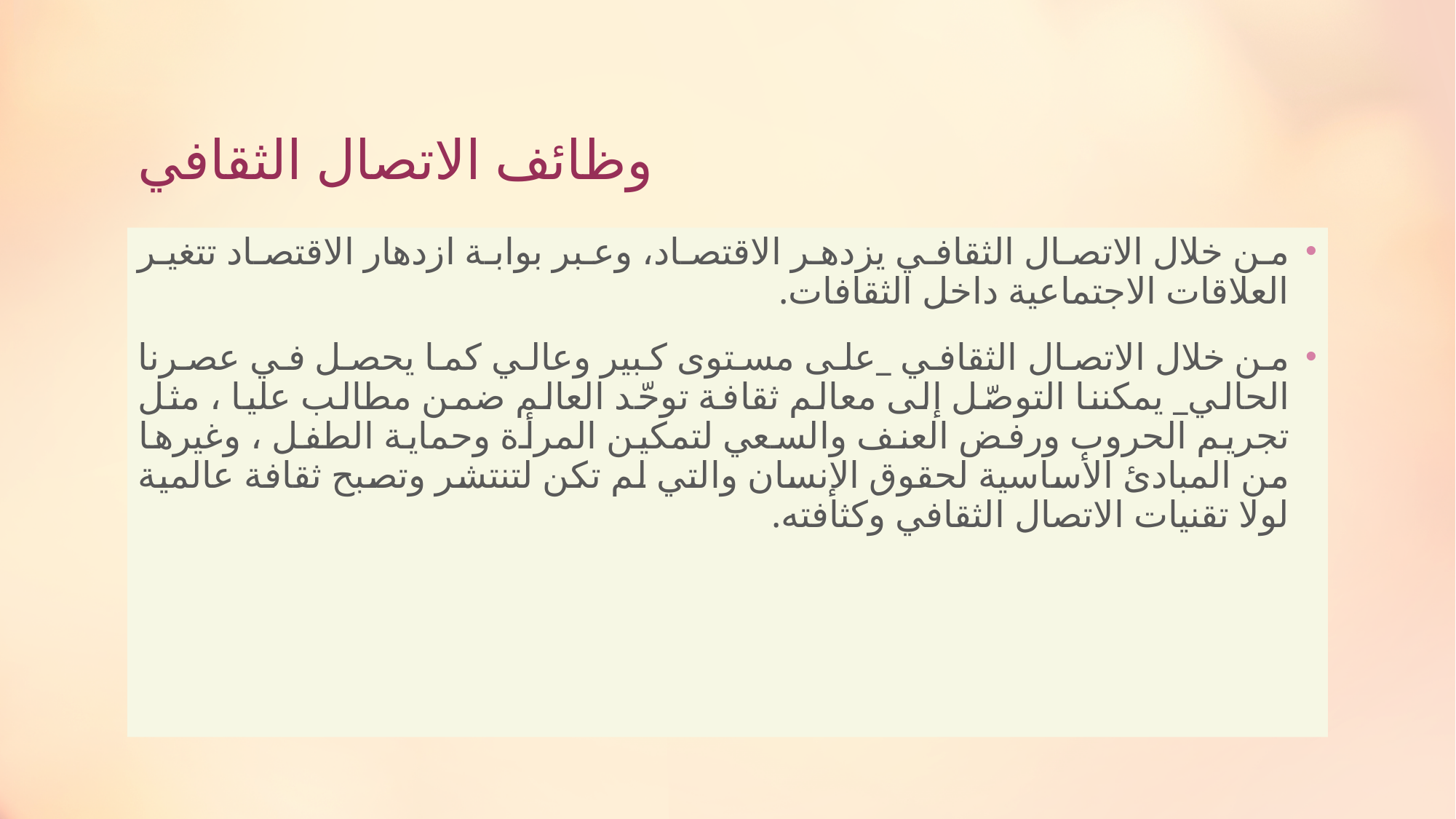

# وظائف الاتصال الثقافي
من خلال الاتصال الثقافي يزدهر الاقتصاد، وعبر بوابة ازدهار الاقتصاد تتغير العلاقات الاجتماعية داخل الثقافات.
من خلال الاتصال الثقافي _على مستوى كبير وعالي كما يحصل في عصرنا الحالي_ يمكننا التوصّل إلى معالم ثقافة توحّد العالم ضمن مطالب عليا ، مثل تجريم الحروب ورفض العنف والسعي لتمكين المرأة وحماية الطفل ، وغيرها من المبادئ الأساسية لحقوق الإنسان والتي لم تكن لتنتشر وتصبح ثقافة عالمية لولا تقنيات الاتصال الثقافي وكثافته.